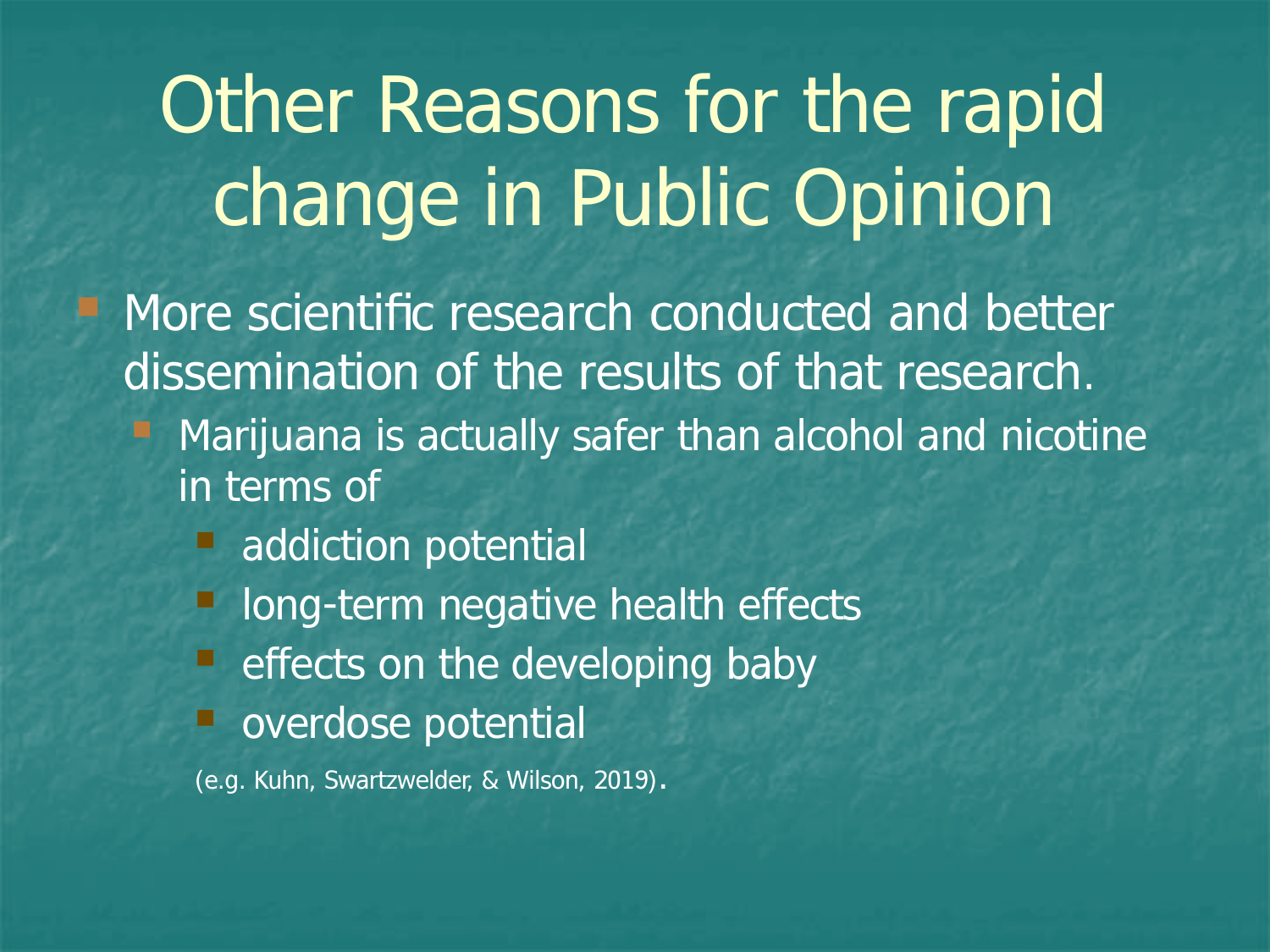

# Other Reasons for the rapid change in Public Opinion
More scientific research conducted and better dissemination of the results of that research.
Marijuana is actually safer than alcohol and nicotine in terms of
addiction potential
long-term negative health effects
effects on the developing baby
overdose potential
(e.g. Kuhn, Swartzwelder, & Wilson, 2019).